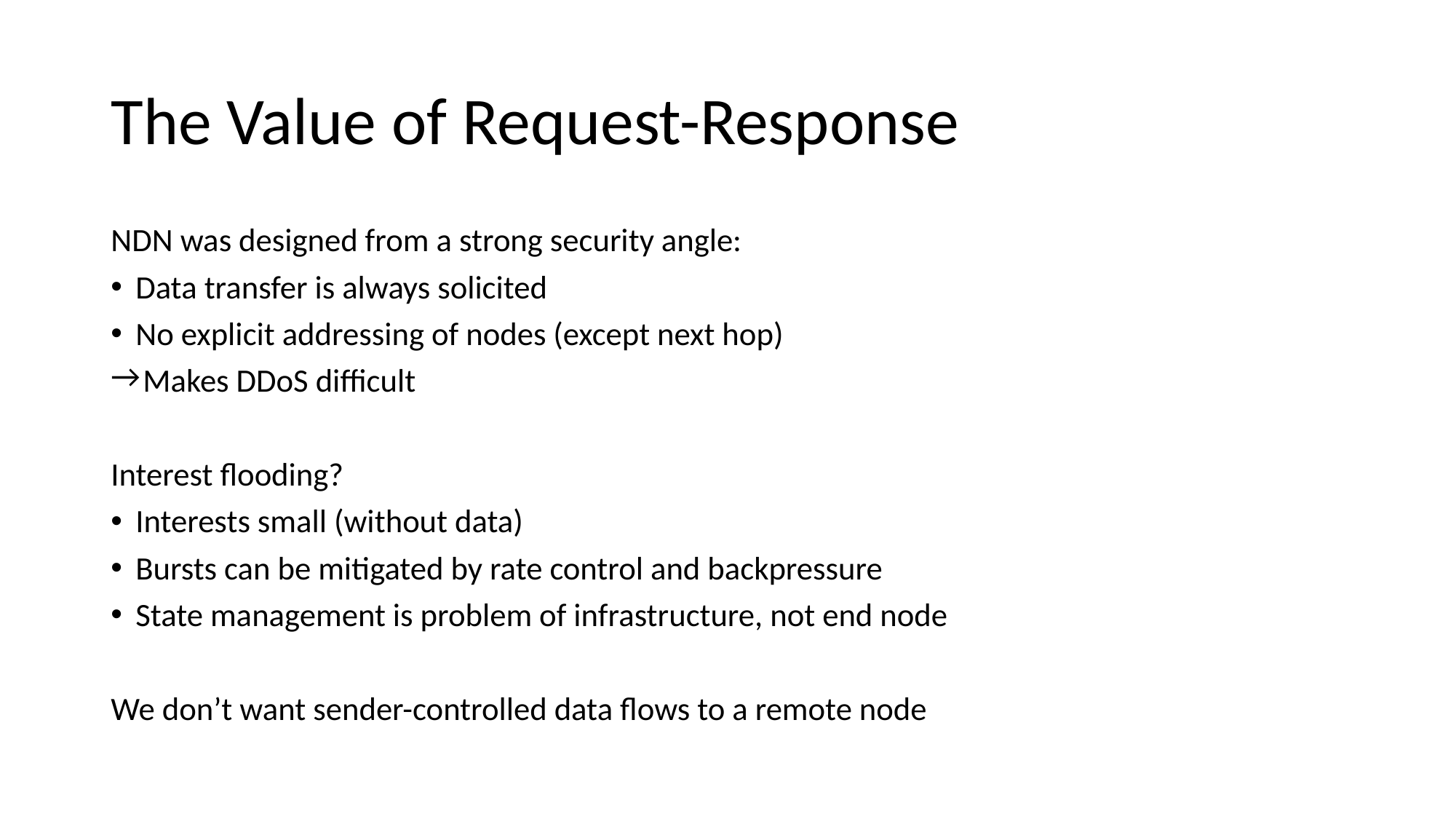

# The Value of Request-Response
NDN was designed from a strong security angle:
Data transfer is always solicited
No explicit addressing of nodes (except next hop)
 Makes DDoS difficult

Interest flooding?
Interests small (without data)
Bursts can be mitigated by rate control and backpressure
State management is problem of infrastructure, not end node

We don’t want sender-controlled data flows to a remote node